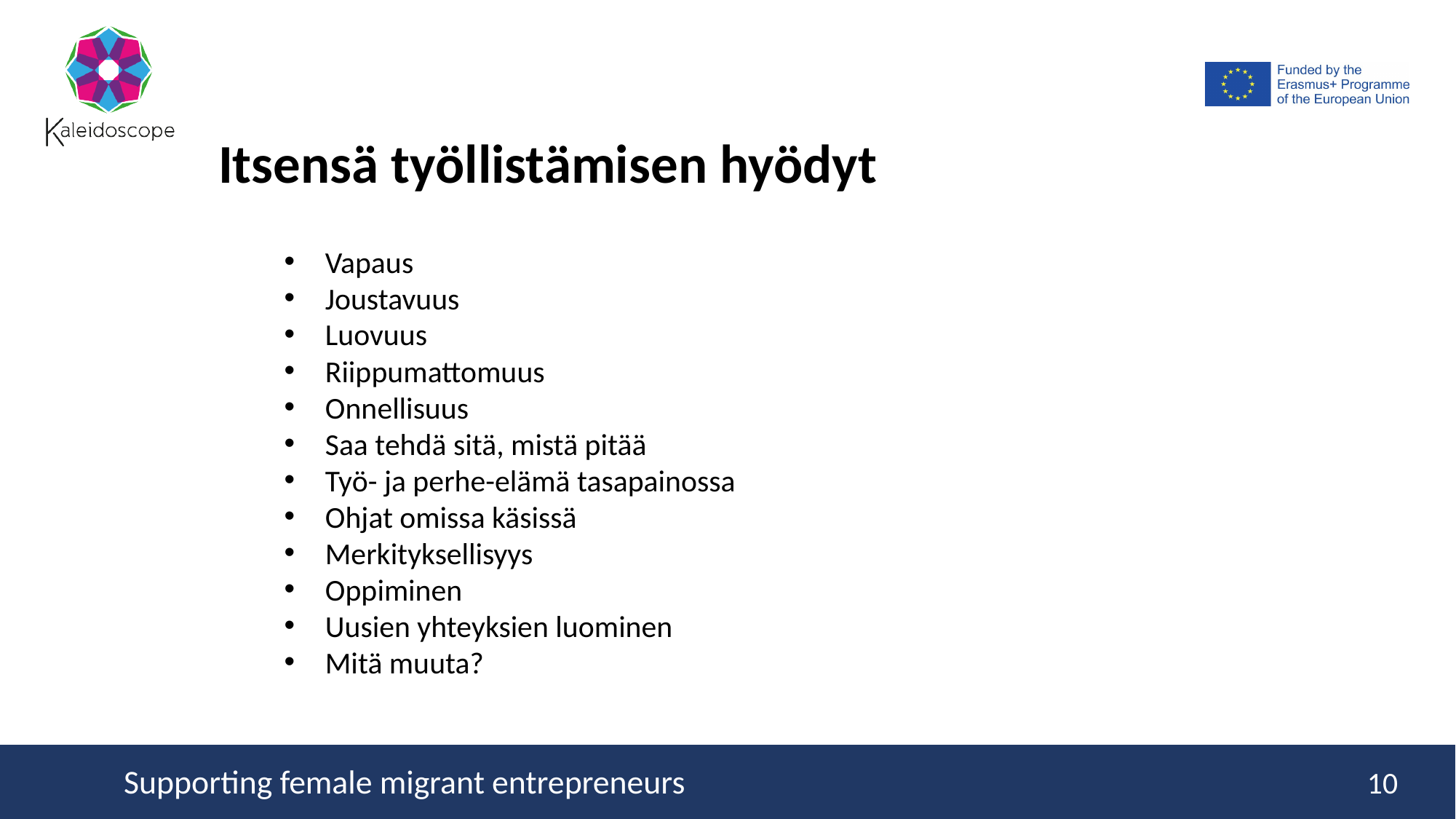

Itsensä työllistämisen hyödyt
Vapaus
Joustavuus
Luovuus
Riippumattomuus
Onnellisuus
Saa tehdä sitä, mistä pitää
Työ- ja perhe-elämä tasapainossa
Ohjat omissa käsissä
Merkityksellisyys
Oppiminen
Uusien yhteyksien luominen
Mitä muuta?
10